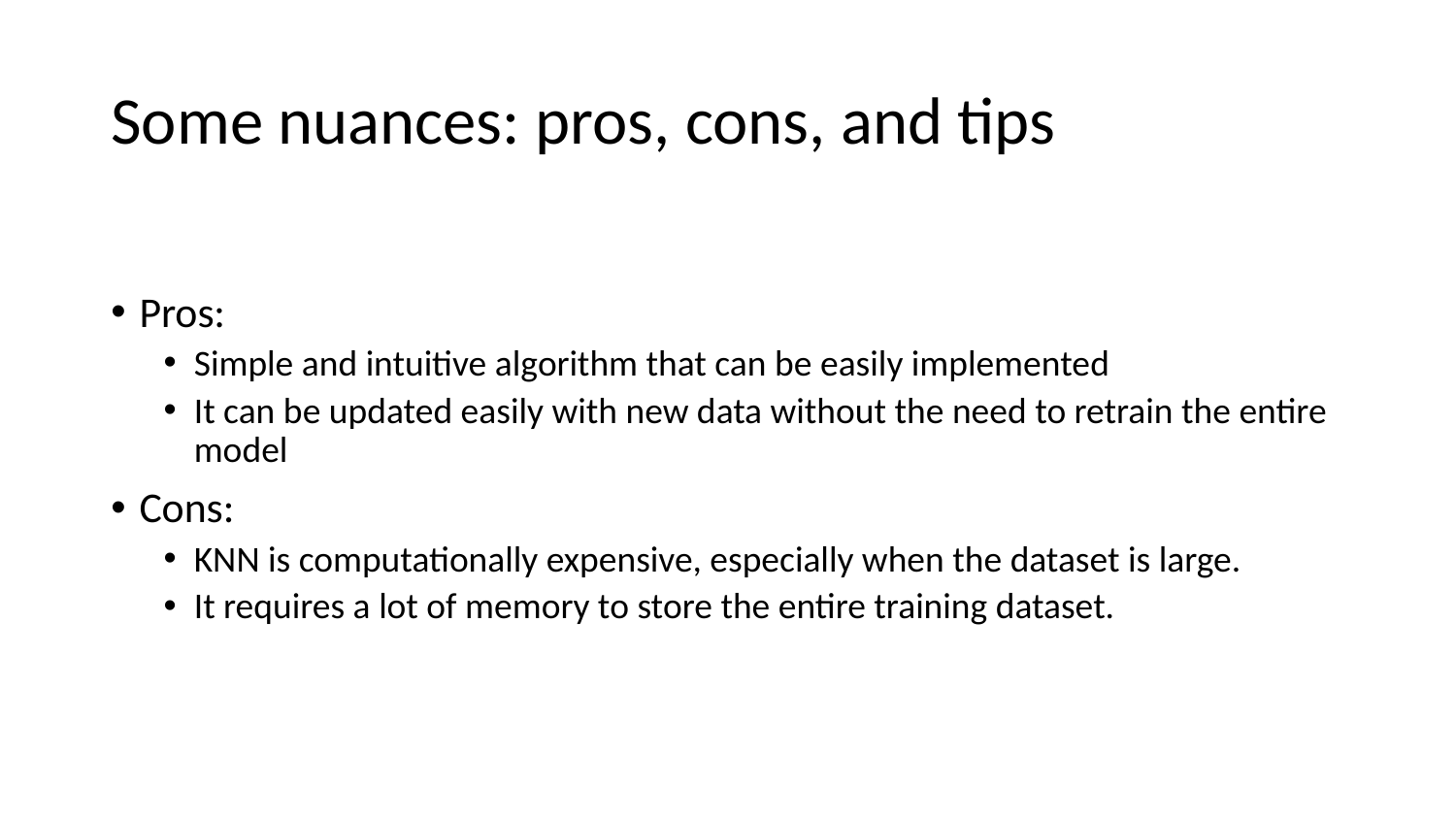

# Some nuances: pros, cons, and tips

Pros:
Simple and intuitive algorithm that can be easily implemented
It can be updated easily with new data without the need to retrain the entire model
Cons:
KNN is computationally expensive, especially when the dataset is large.
It requires a lot of memory to store the entire training dataset.